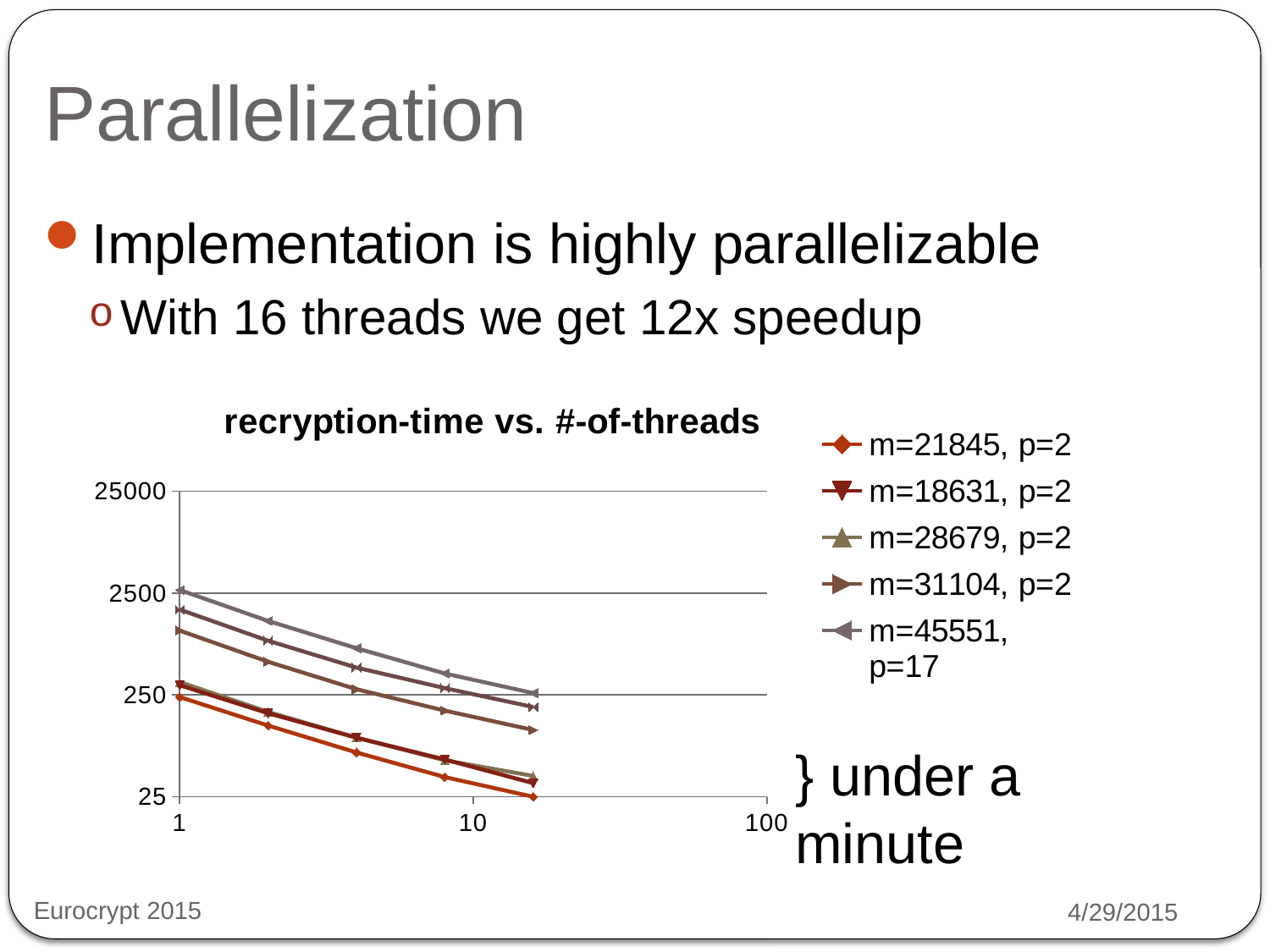

# Parallelization
Implementation is highly parallelizable
With 16 threads we get 12x speedup

### Chart: recryption-time vs. #-of-threads

| Category |  |  |  |  |  |  |
|---|---|---|---|---|---|---|
} under a minute
Eurocrypt 2015
4/29/2015